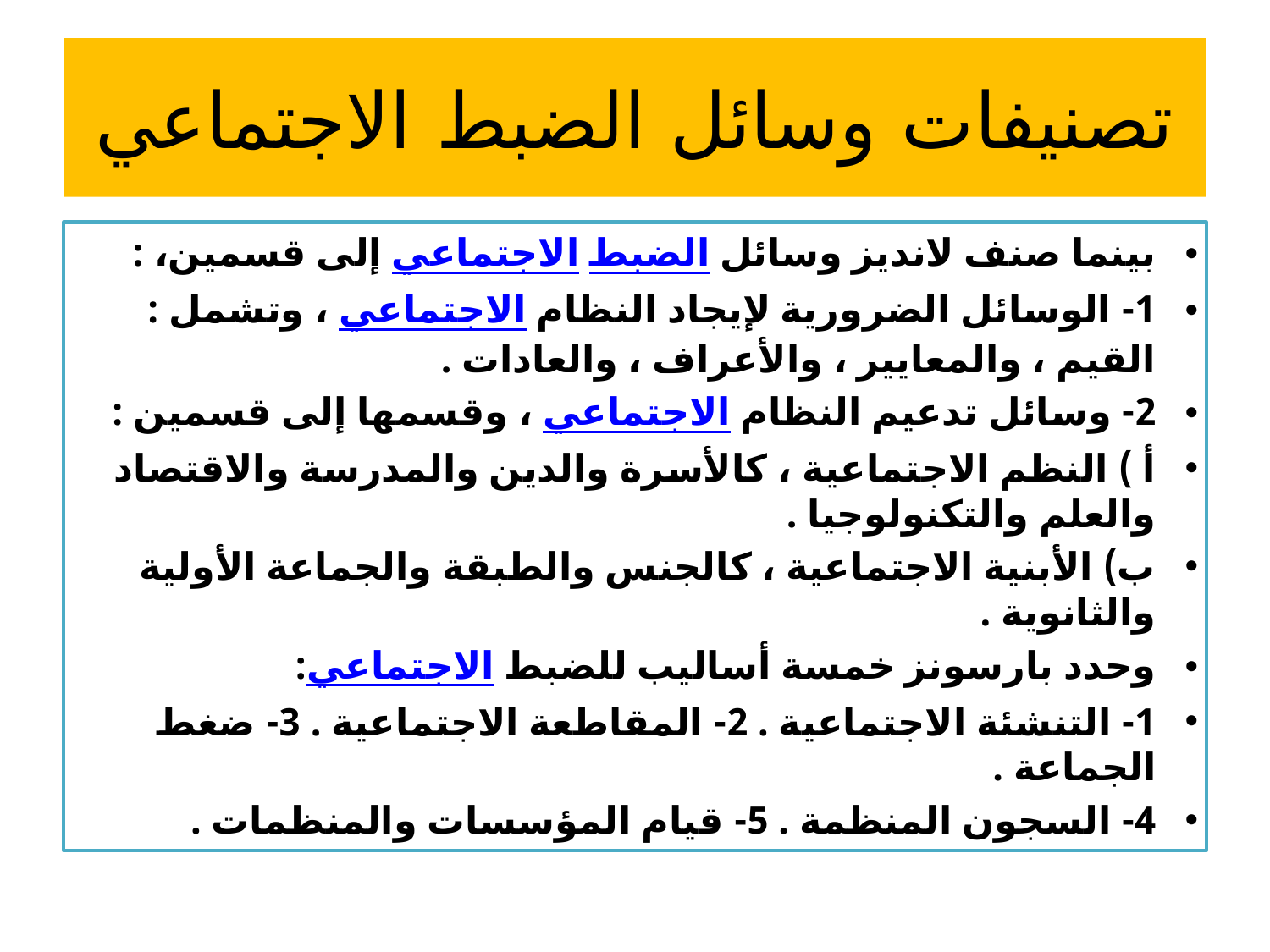

# تصنيفات وسائل الضبط الاجتماعي
بينما صنف لانديز وسائل الضبط الاجتماعي إلى قسمين، :
1- الوسائل الضرورية لإيجاد النظام الاجتماعي ، وتشمل : القيم ، والمعايير ، والأعراف ، والعادات .
2- وسائل تدعيم النظام الاجتماعي ، وقسمها إلى قسمين :
أ ) النظم الاجتماعية ، كالأسرة والدين والمدرسة والاقتصاد والعلم والتكنولوجيا .
ب) الأبنية الاجتماعية ، كالجنس والطبقة والجماعة الأولية والثانوية .
وحدد بارسونز خمسة أساليب للضبط الاجتماعي:
1- التنشئة الاجتماعية . 2- المقاطعة الاجتماعية . 3- ضغط الجماعة .
4- السجون المنظمة . 5- قيام المؤسسات والمنظمات .